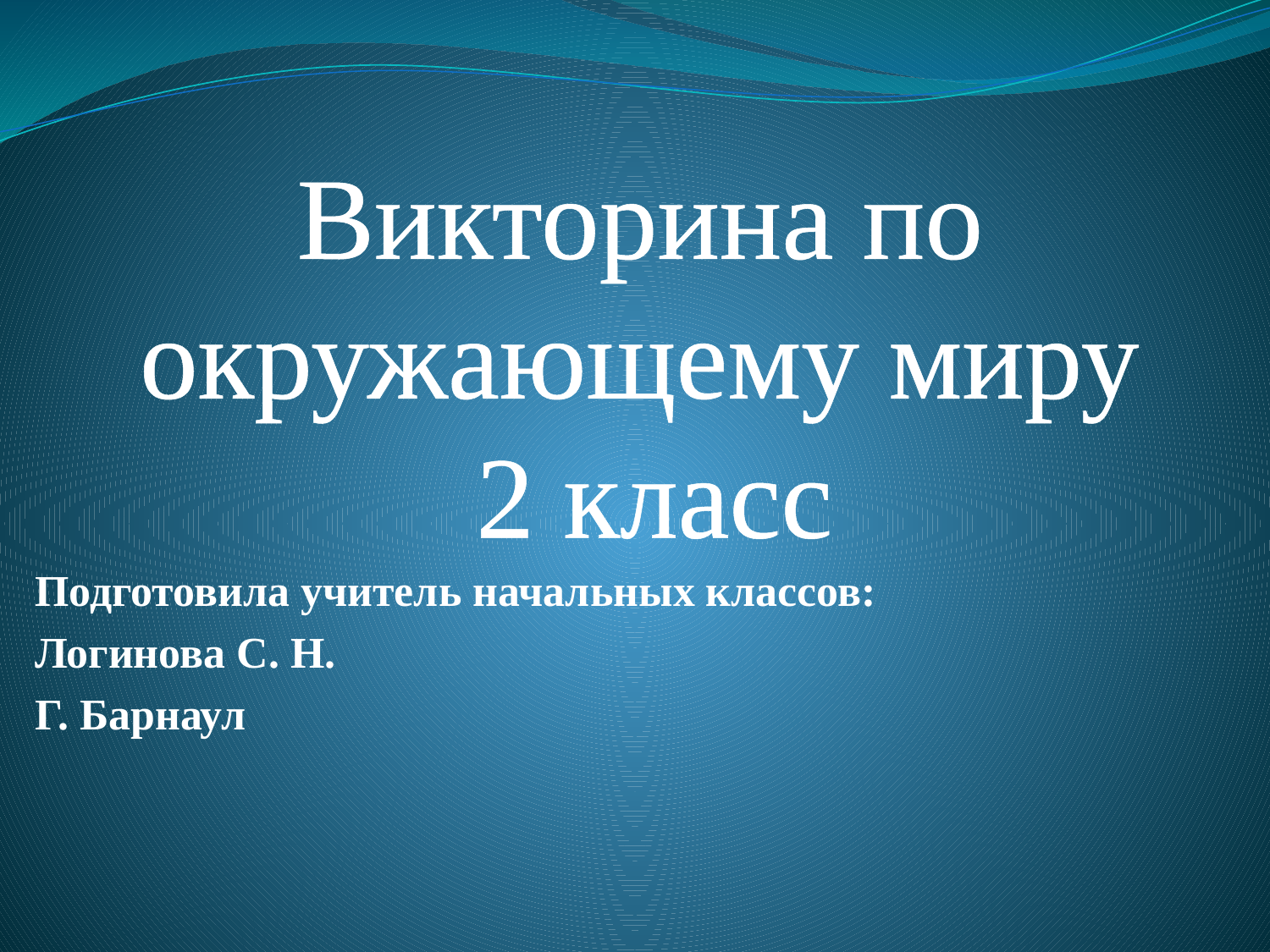

Викторина по окружающему миру
 2 класс
Подготовила учитель начальных классов:
Логинова С. Н.
Г. Барнаул